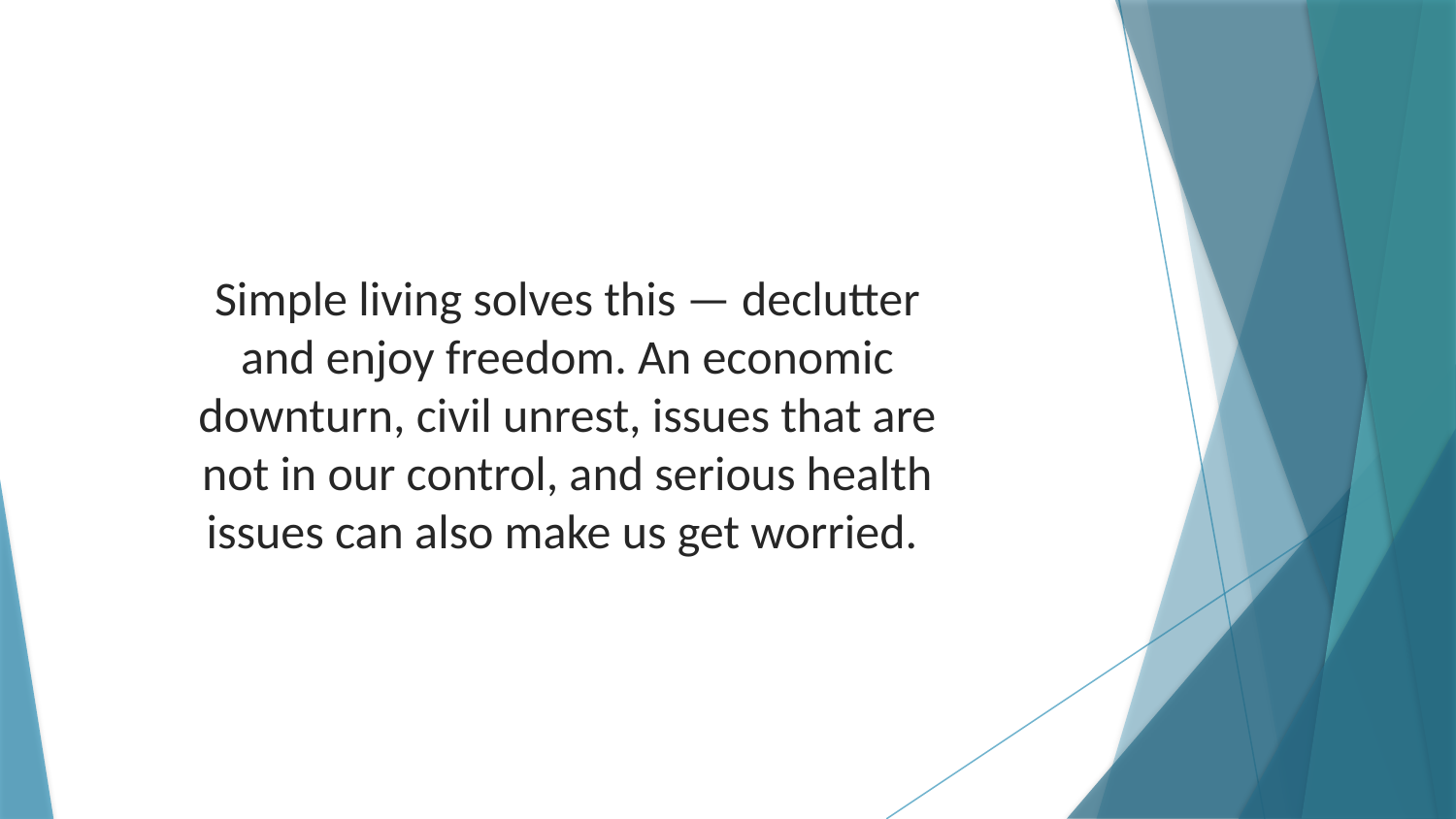

Simple living solves this — declutter and enjoy freedom. An economic downturn, civil unrest, issues that are not in our control, and serious health issues can also make us get worried.